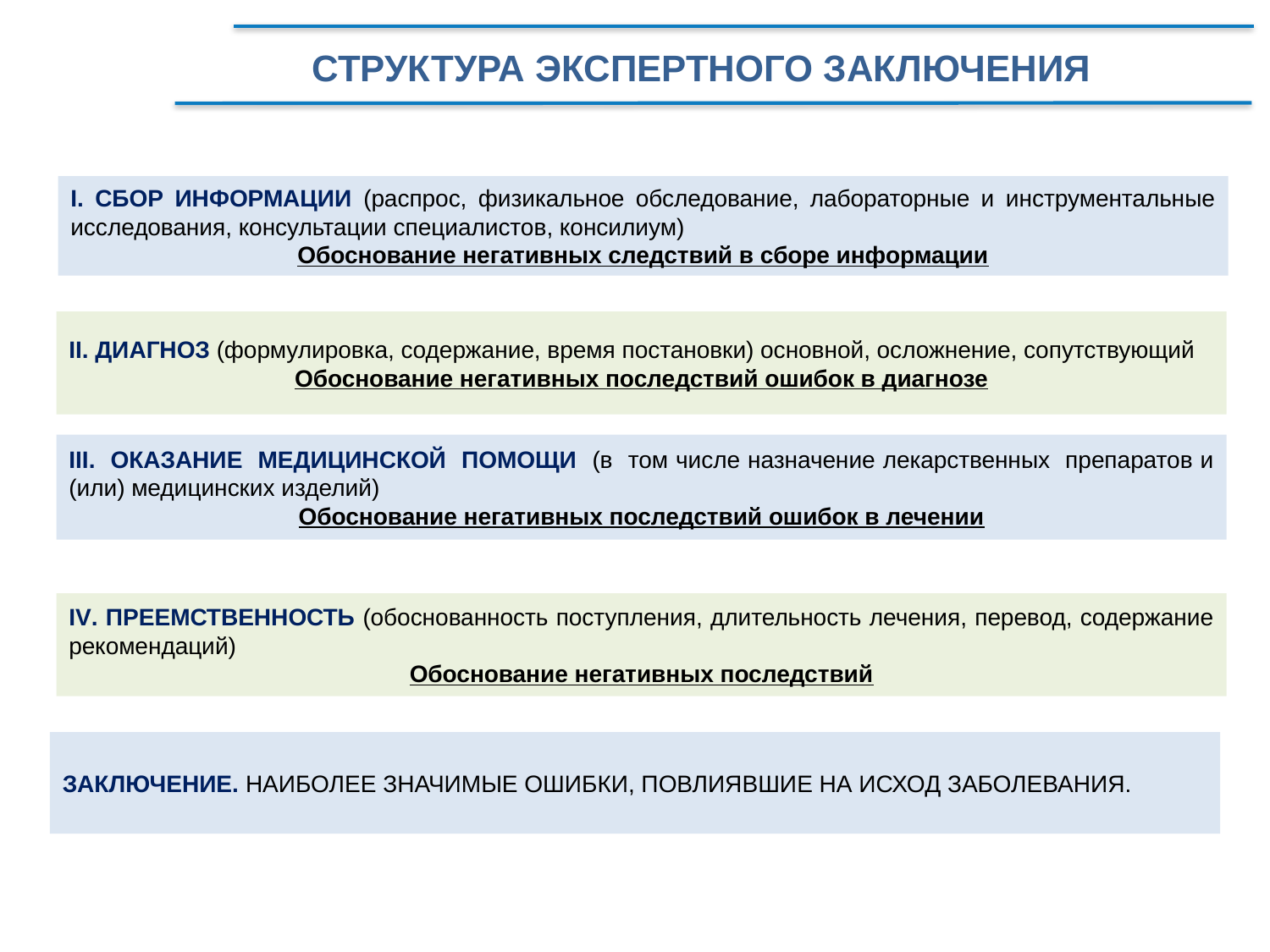

Структура экспертного заключения

I. СБОР ИНФОРМАЦИИ (распрос, физикальное обследование, лабораторные и инструментальные исследования, консультации специалистов, консилиум)
Обоснование негативных следствий в сборе информации
II. ДИАГНОЗ (формулировка, содержание, время постановки) основной, осложнение, сопутствующий
Обоснование негативных последствий ошибок в диагнозе
III. ﻿ ОКАЗАНИЕ  МЕДИЦИНСКОЙ  ПОМОЩИ  (в  том числе назначение лекарственных  препаратов и (или) медицинских изделий)
Обоснование негативных последствий ошибок в лечении
IV. ПРЕЕМСТВЕННОСТЬ (обоснованность поступления, длительность лечения, перевод, содержание рекомендаций)
Обоснование негативных последствий
ЗАКЛЮЧЕНИЕ. НАИБОЛЕЕ ЗНАЧИМЫЕ ОШИБКИ, ПОВЛИЯВШИЕ НА ИСХОД ЗАБОЛЕВАНИЯ.